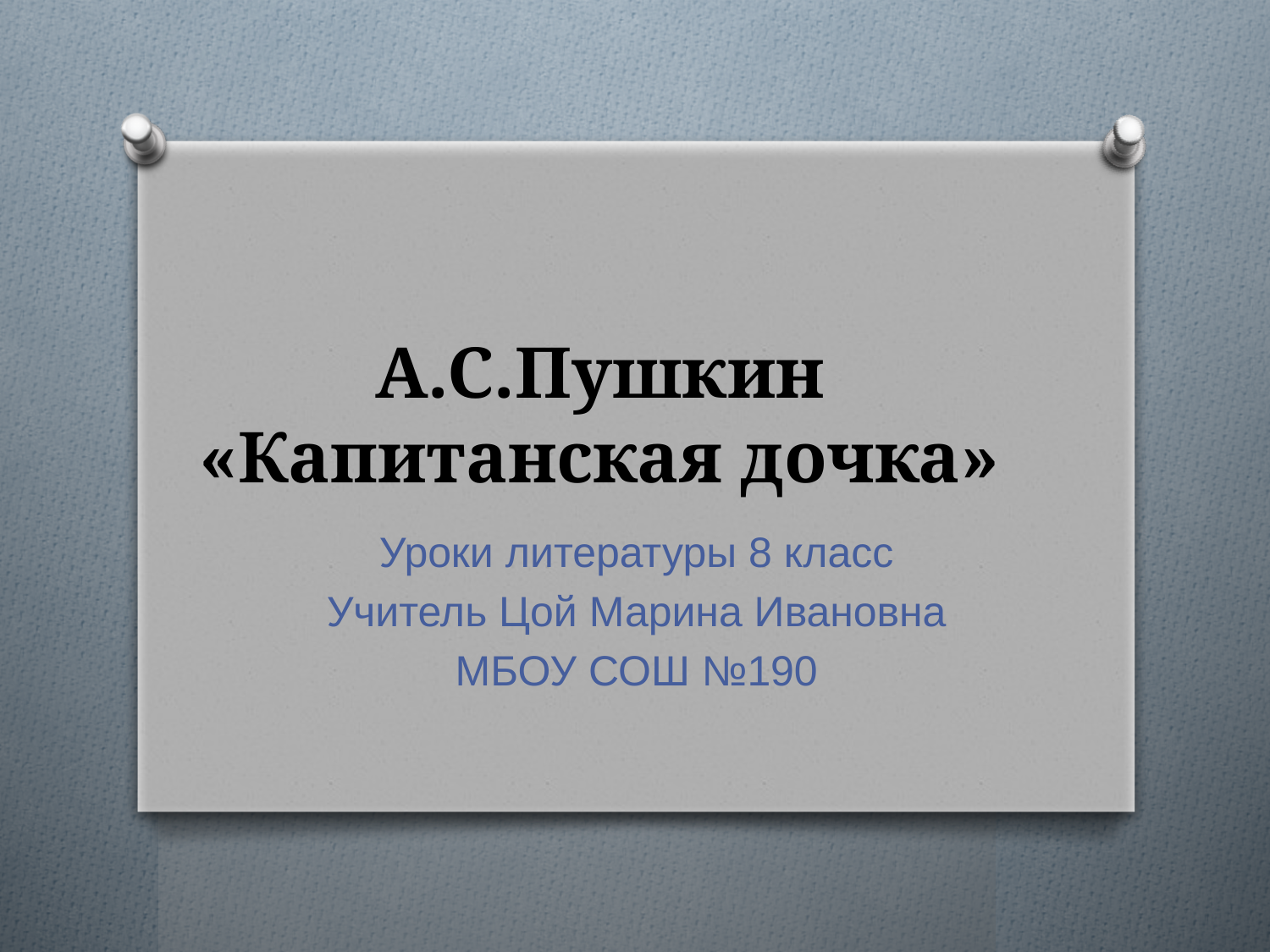

# А.С.Пушкин «Капитанская дочка»
Уроки литературы 8 класс
Учитель Цой Марина Ивановна
МБОУ СОШ №190